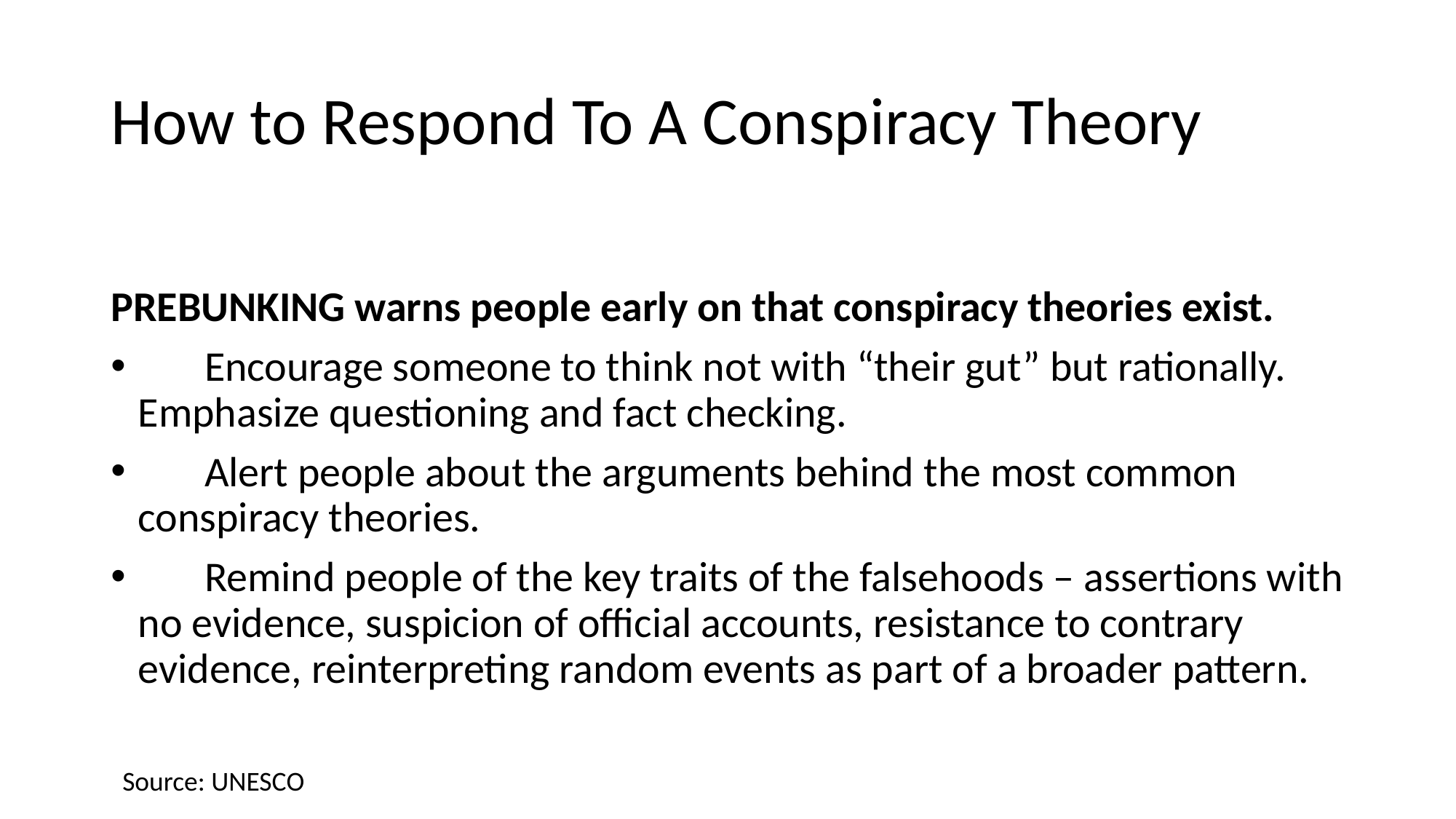

# How to Respond To A Conspiracy Theory

PREBUNKING warns people early on that conspiracy theories exist.
       Encourage someone to think not with “their gut” but rationally. Emphasize questioning and fact checking.
       Alert people about the arguments behind the most common conspiracy theories.
       Remind people of the key traits of the falsehoods – assertions with no evidence, suspicion of official accounts, resistance to contrary evidence, reinterpreting random events as part of a broader pattern.

Source: UNESCO